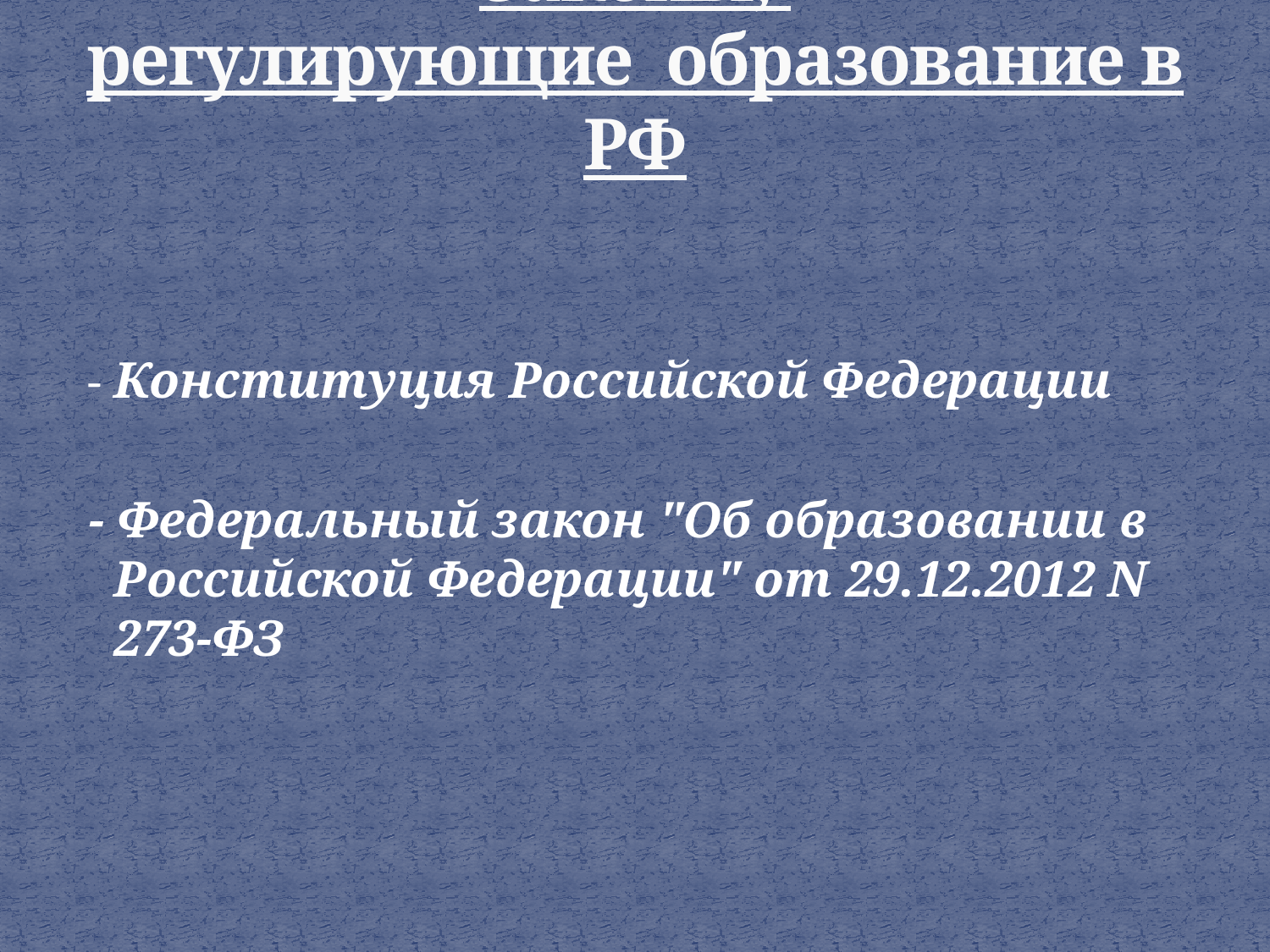

# Законы, регулирующие  образование в РФ

 - Конституция Российской Федерации

 - Федеральный закон "Об образовании в Российской Федерации" от 29.12.2012 N 273-ФЗ